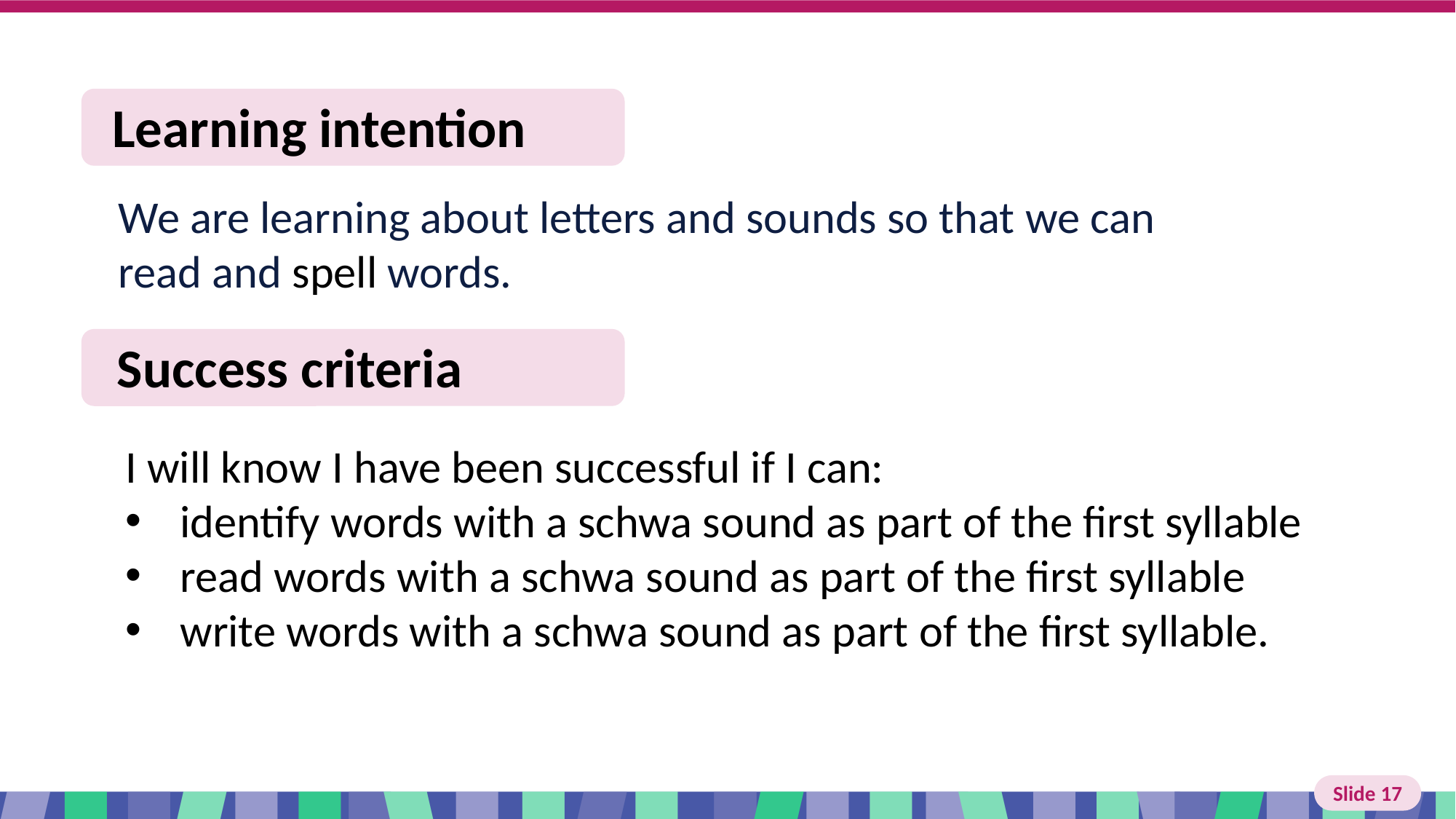

Slide 17 Learning intention and success criteria
I will know I have been successful if I can:
identify words with a schwa sound as part of the first syllable
read words with a schwa sound as part of the first syllable
write words with a schwa sound as part of the first syllable.